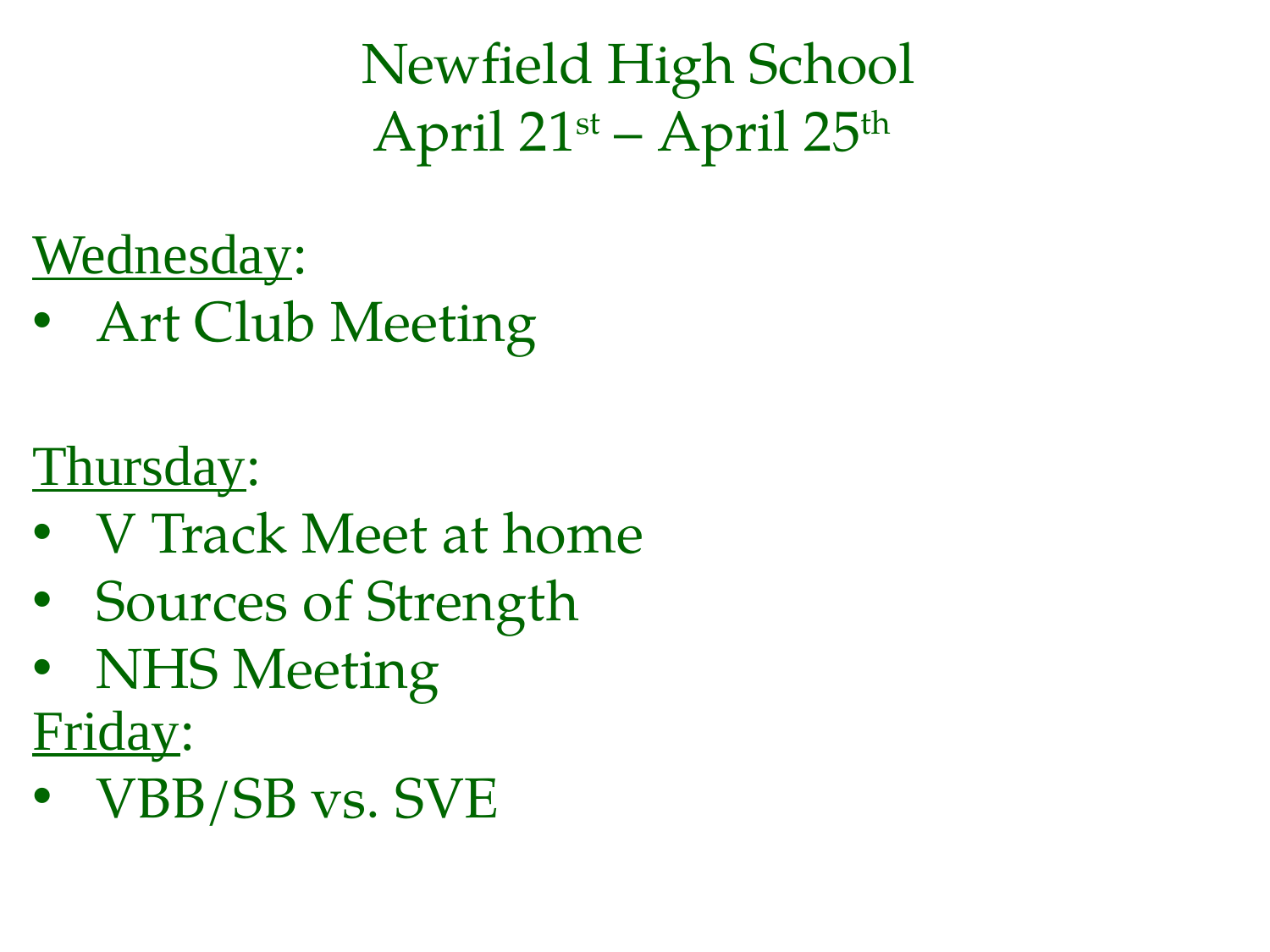

Newfield High School
April 21st – April 25th
Wednesday:
Art Club Meeting
Thursday:
V Track Meet at home
Sources of Strength
NHS Meeting
Friday:
VBB/SB vs. SVE